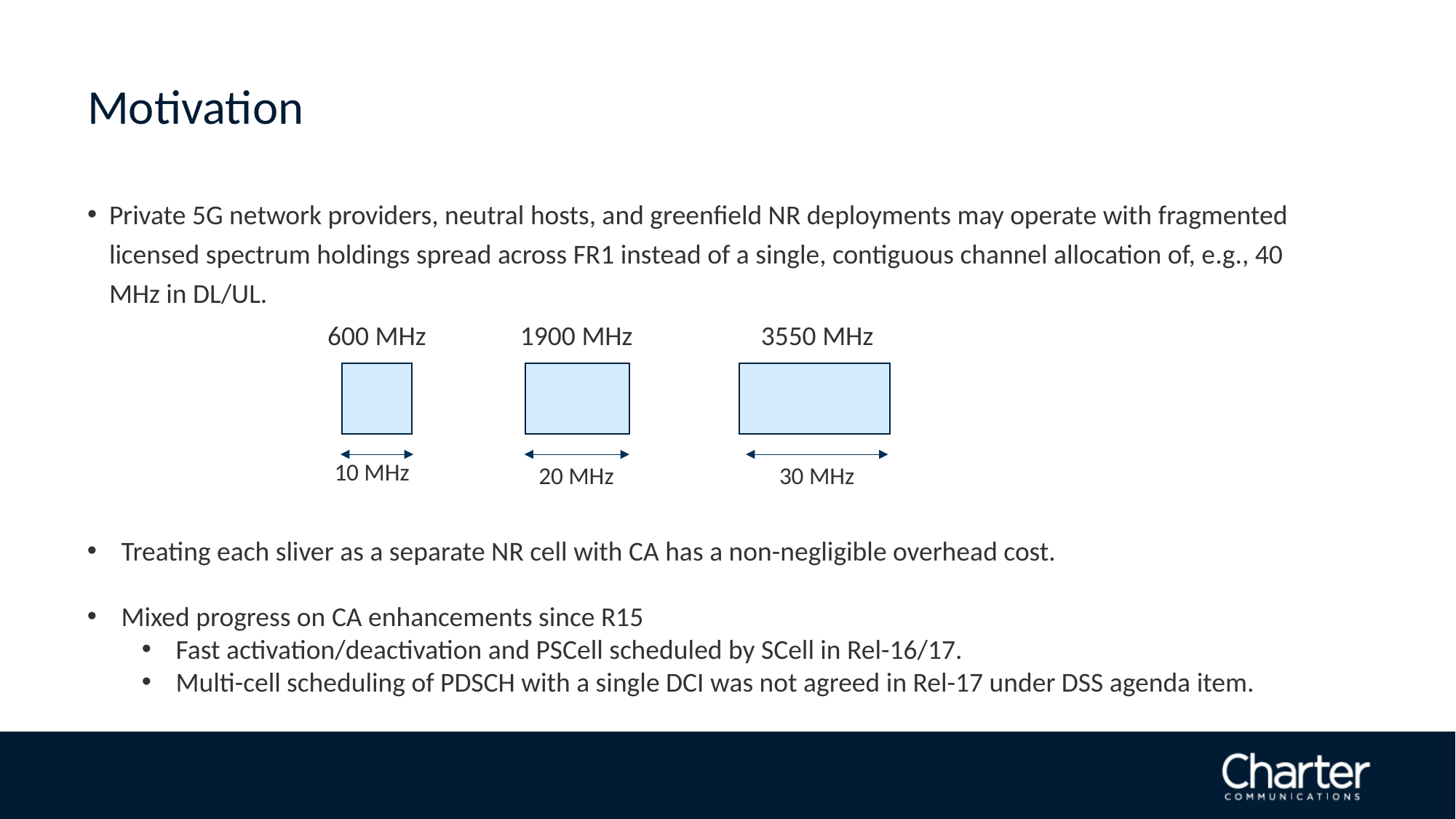

# Motivation
Private 5G network providers, neutral hosts, and greenfield NR deployments may operate with fragmented licensed spectrum holdings spread across FR1 instead of a single, contiguous channel allocation of, e.g., 40 MHz in DL/UL.

600 MHz
1900 MHz
3550 MHz

10 MHz
20 MHz
30 MHz
Treating each sliver as a separate NR cell with CA has a non-negligible overhead cost.

Mixed progress on CA enhancements since R15
Fast activation/deactivation and PSCell scheduled by SCell in Rel-16/17.
Multi-cell scheduling of PDSCH with a single DCI was not agreed in Rel-17 under DSS agenda item.